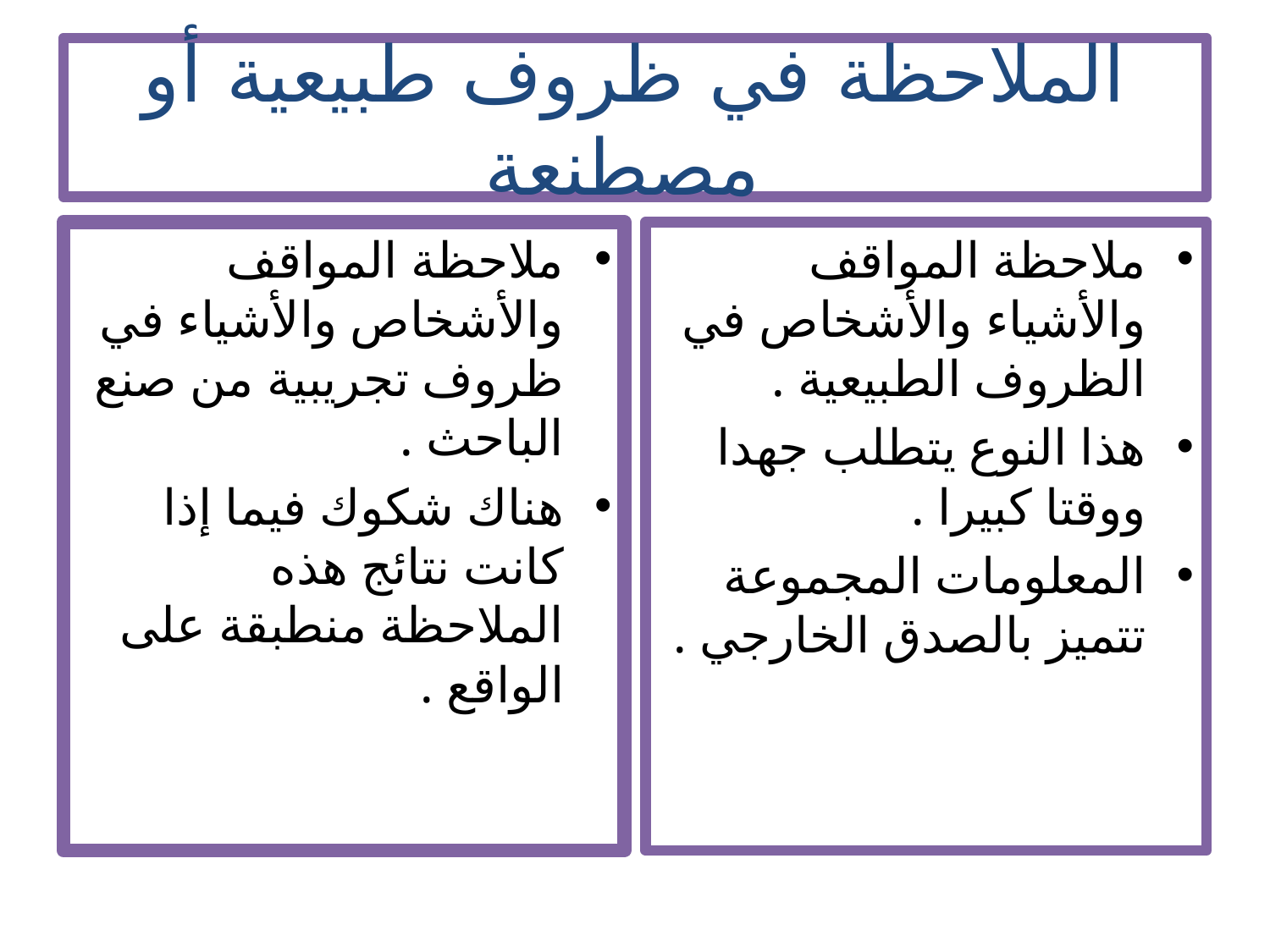

# الملاحظة في ظروف طبيعية أو مصطنعة
ملاحظة المواقف والأشخاص والأشياء في ظروف تجريبية من صنع الباحث .
هناك شكوك فيما إذا كانت نتائج هذه الملاحظة منطبقة على الواقع .

ملاحظة المواقف والأشياء والأشخاص في الظروف الطبيعية .
هذا النوع يتطلب جهدا ووقتا كبيرا .
المعلومات المجموعة تتميز بالصدق الخارجي .